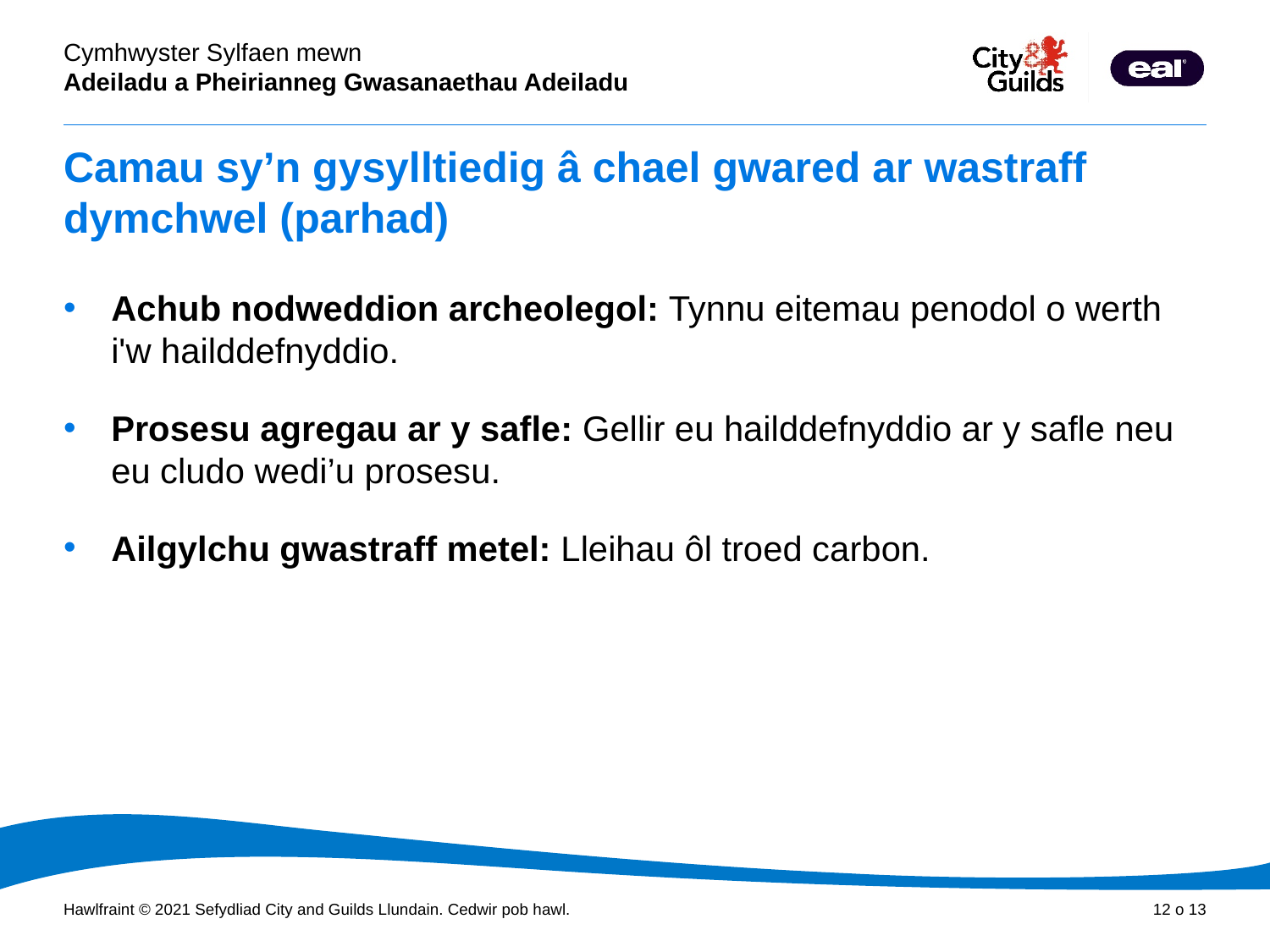

# Camau sy’n gysylltiedig â chael gwared ar wastraff dymchwel (parhad)
Achub nodweddion archeolegol: Tynnu eitemau penodol o werth i'w hailddefnyddio.
Prosesu agregau ar y safle: Gellir eu hailddefnyddio ar y safle neu eu cludo wedi’u prosesu.
Ailgylchu gwastraff metel: Lleihau ôl troed carbon.